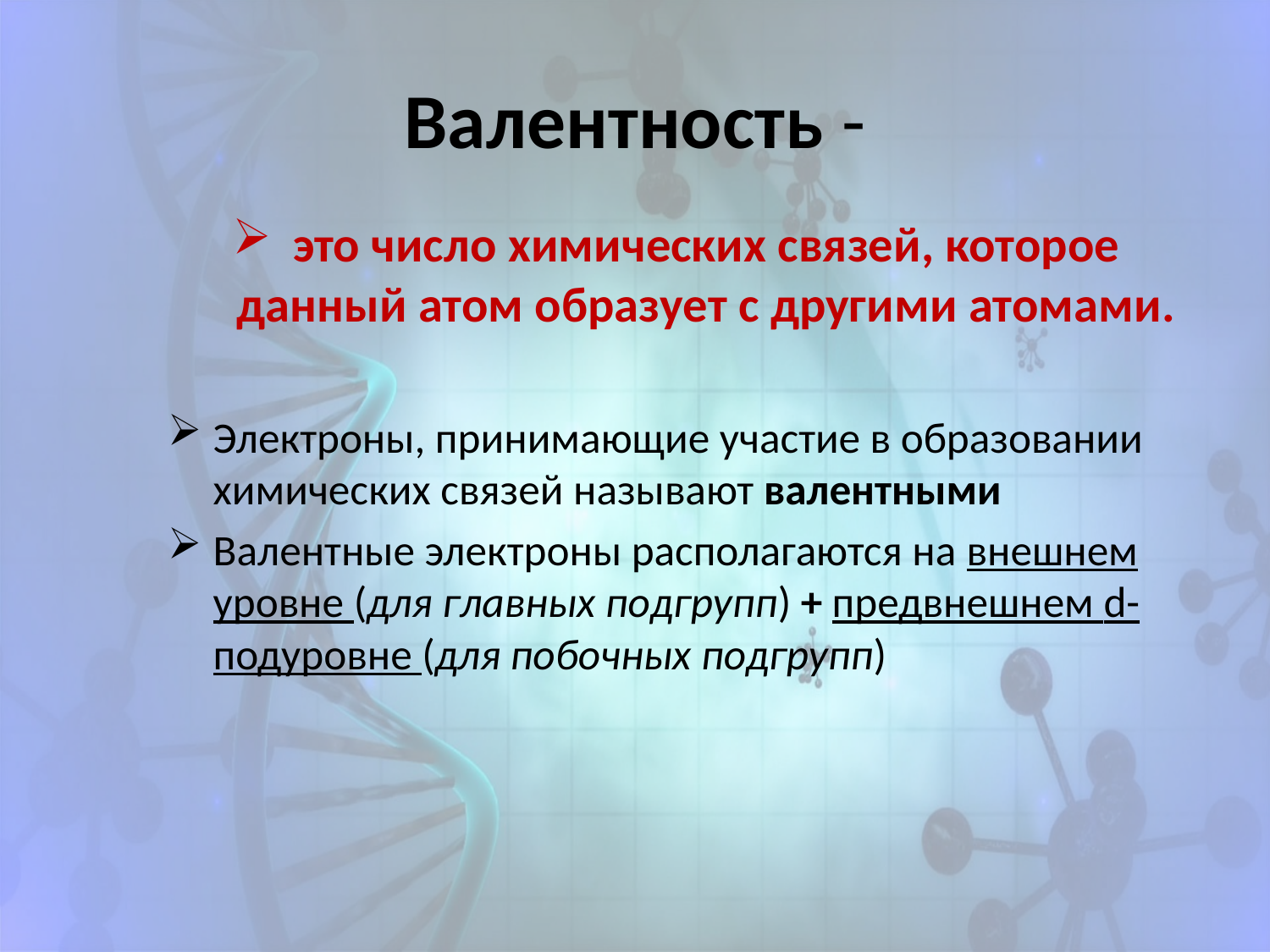

# Валентность -
это число химических связей, которое данный атом образует с другими атомами.

Электроны, принимающие участие в образовании химических связей называют валентными
Валентные электроны располагаются на внешнем уровне (для главных подгрупп) + предвнешнем d-подуровне (для побочных подгрупп)